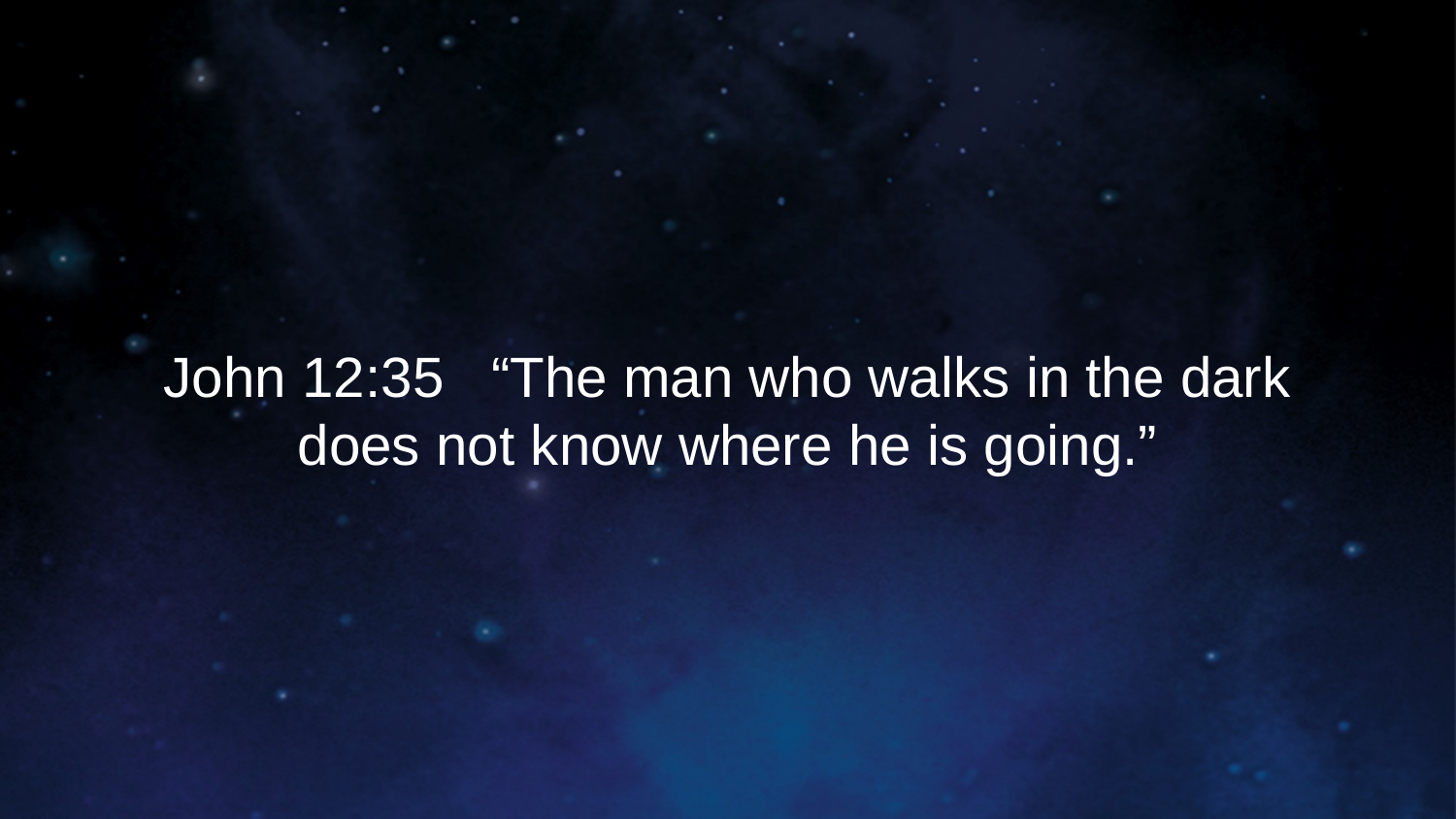

# John 12:35   “The man who walks in the dark does not know where he is going.”